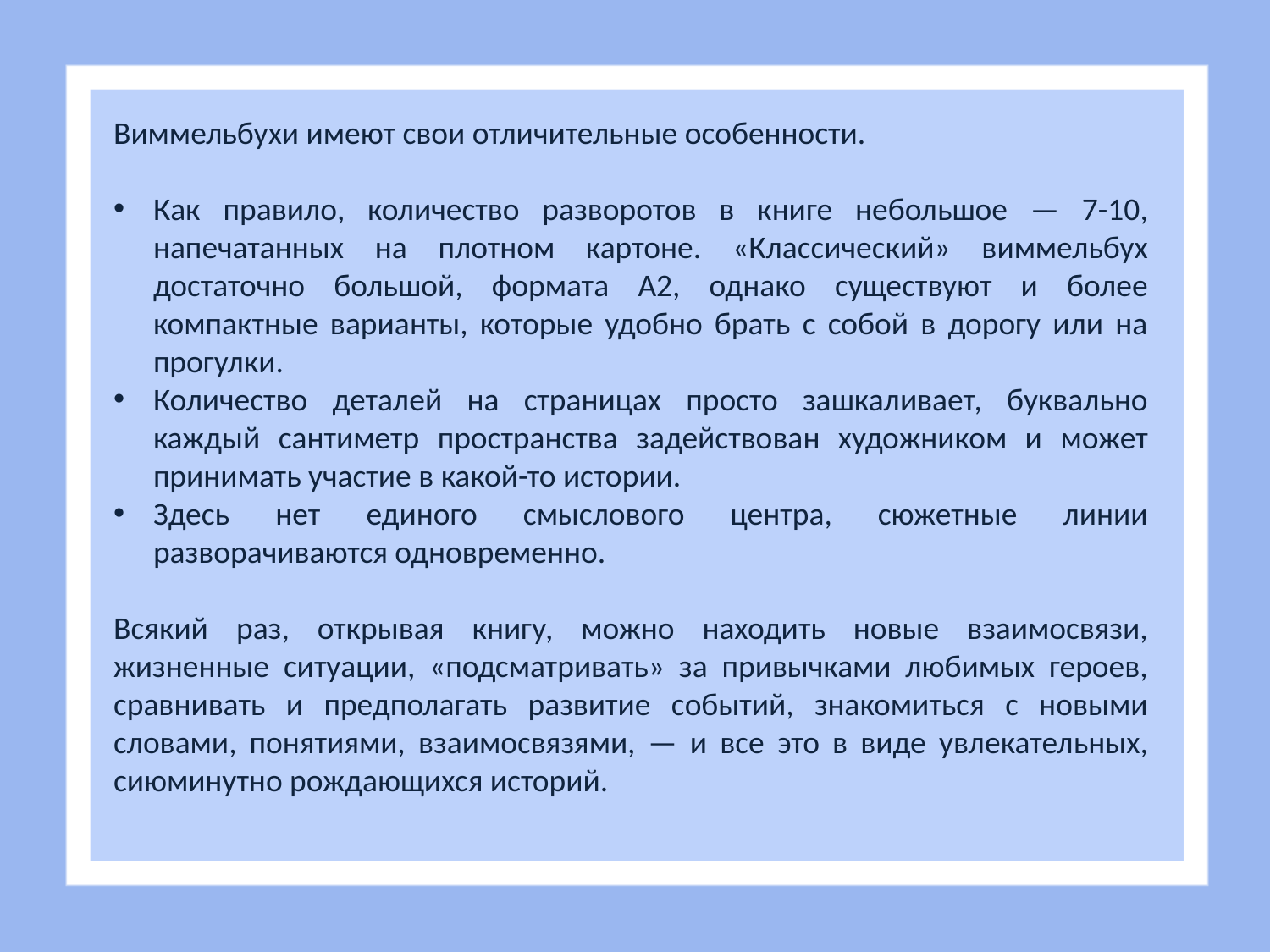

Виммельбухи имеют свои отличительные особенности.

Как правило, количество разворотов в книге небольшое — 7-10, напечатанных на плотном картоне. «Классический» виммельбух достаточно большой, формата А2, однако существуют и более компактные варианты, которые удобно брать с собой в дорогу или на прогулки.
Количество деталей на страницах просто зашкаливает, буквально каждый сантиметр пространства задействован художником и может принимать участие в какой-то истории.
Здесь нет единого смыслового центра, сюжетные линии разворачиваются одновременно.

Всякий раз, открывая книгу, можно находить новые взаимосвязи, жизненные ситуации, «подсматривать» за привычками любимых героев, сравнивать и предполагать развитие событий, знакомиться с новыми словами, понятиями, взаимосвязями, — и все это в виде увлекательных, сиюминутно рождающихся историй.